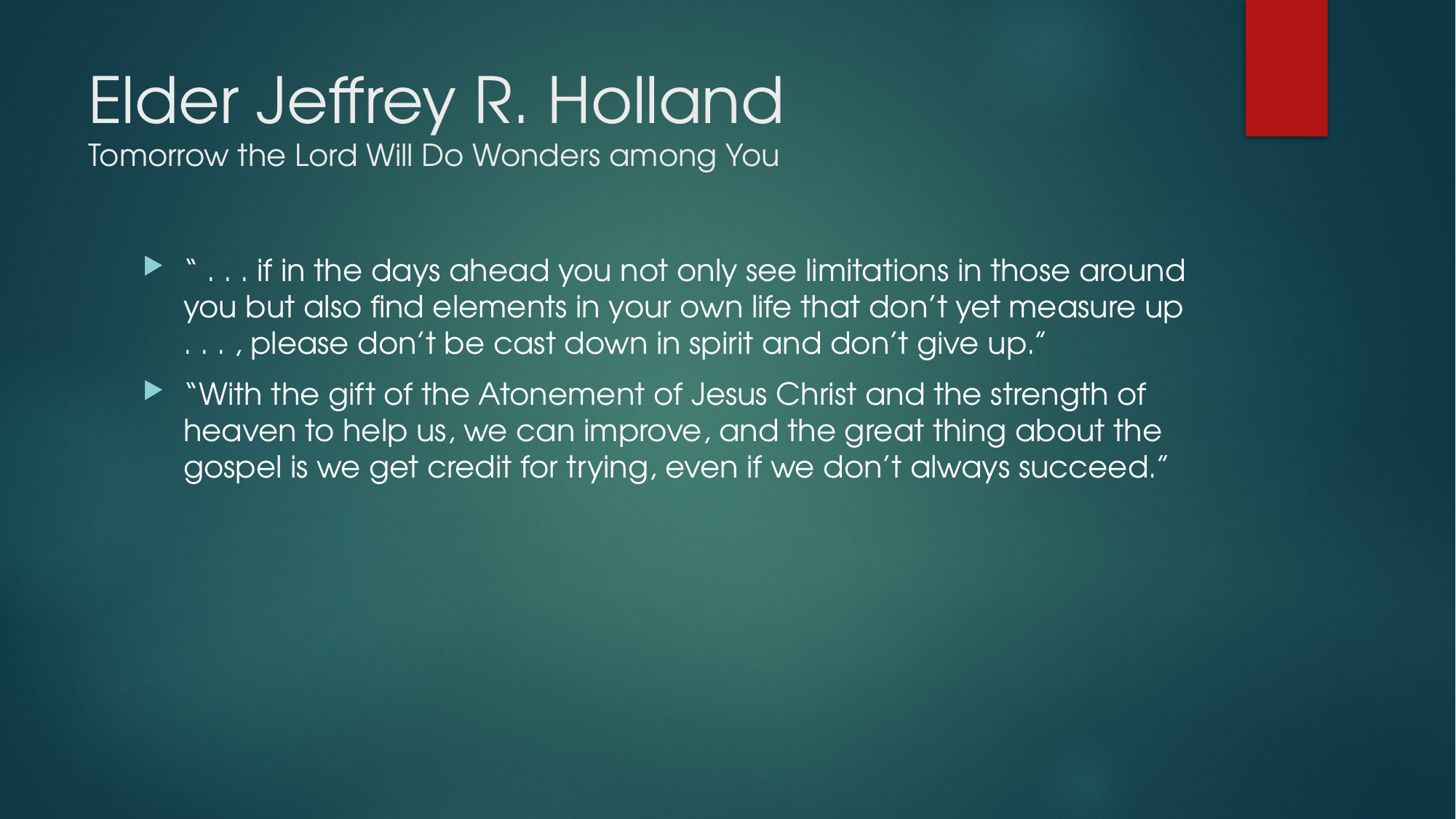

# Elder Jeffrey R. Holland Tomorrow the Lord Will Do Wonders among You
“ . . . if in the days ahead you not only see limitations in those around you but also find elements in your own life that don’t yet measure up . . . , please don’t be cast down in spirit and don’t give up.”
“With the gift of the Atonement of Jesus Christ and the strength of heaven to help us, we can improve, and the great thing about the gospel is we get credit for trying, even if we don’t always succeed.”